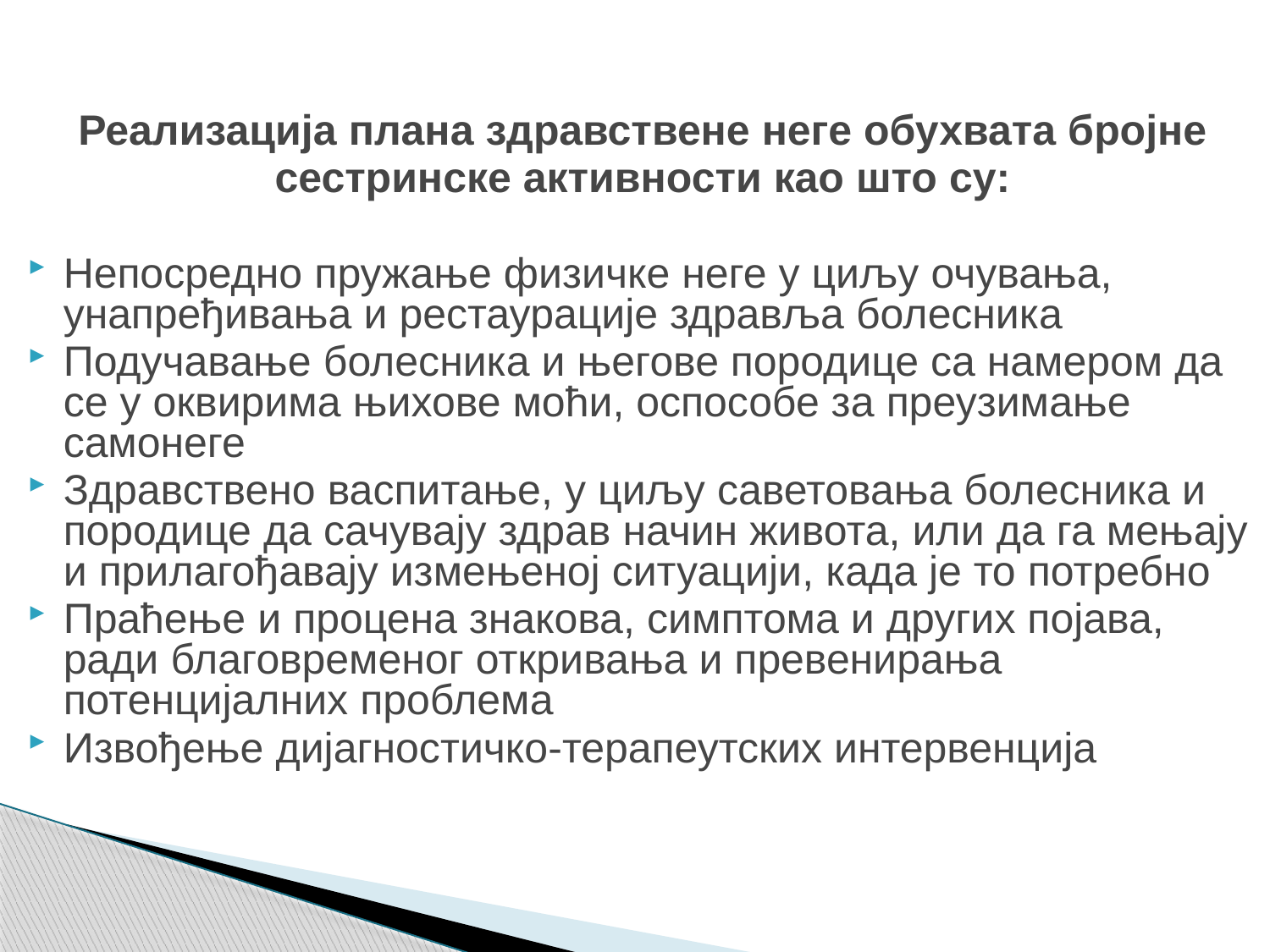

Реализација плана здравствене неге обухвата бројне
сестринске активности као што су:

Непосредно пружање физичке неге у циљу очувања, унапређивања и рестаурације здравља болесника
Подучавање болесника и његове породице са намером да се у оквирима њихове моћи, оспособе за преузимање самонеге
Здравствено васпитање, у циљу саветовања болесника и породице да сачувају здрав начин живота, или да га мењају и прилагођавају измењеној ситуацији, када је то потребно
Праћење и процена знакова, симптома и других појава, ради благовременог откривања и превенирања потенцијалних проблема
Извођење дијагностичко-терапеутских интервенција